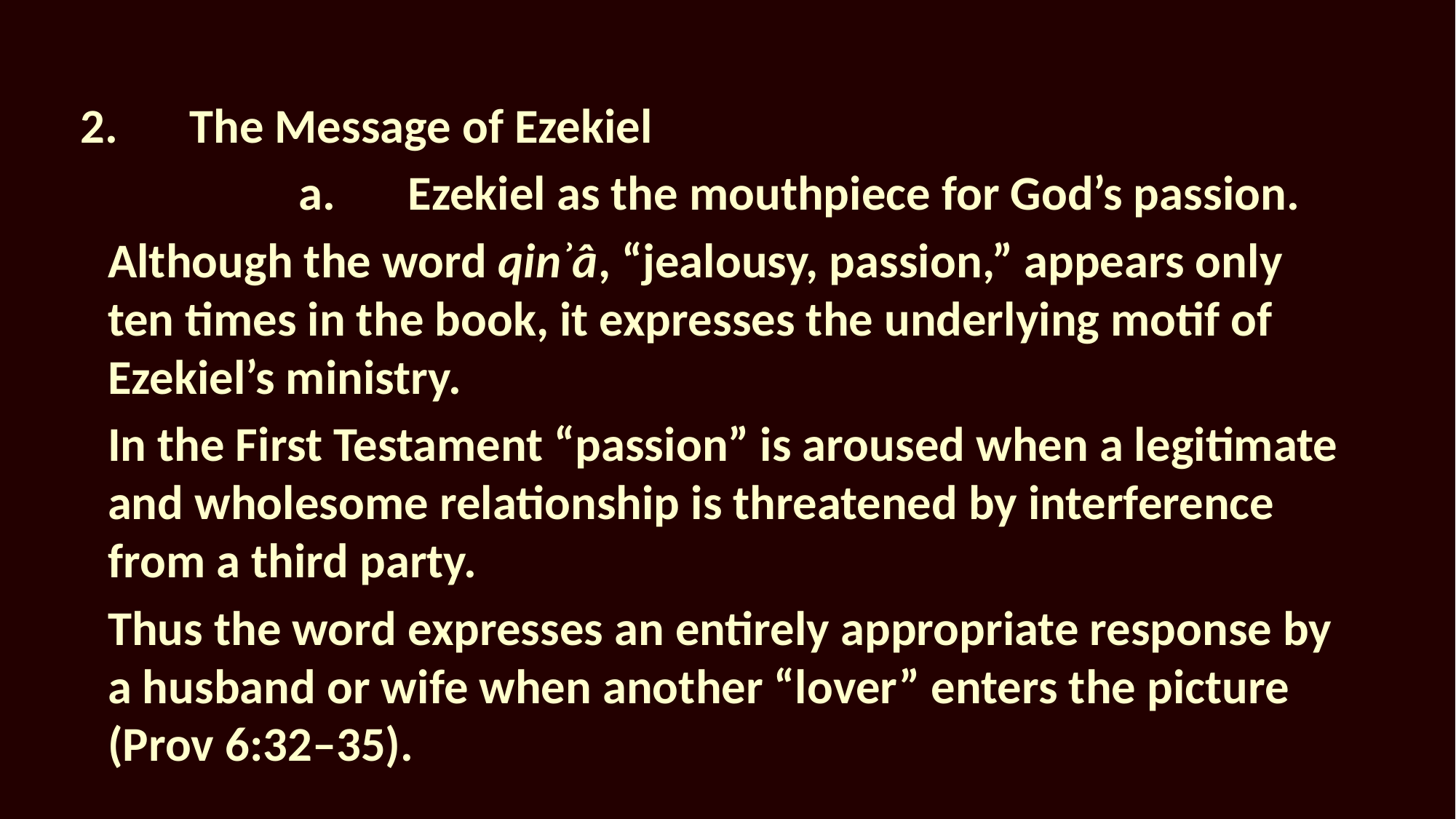

2.	The Message of Ezekiel
		a.	Ezekiel as the mouthpiece for God’s passion.
Although the word qinʾâ, “jealousy, passion,” appears only ten times in the book, it expresses the underlying motif of Ezekiel’s ministry.
In the First Testament “passion” is aroused when a legitimate and wholesome relationship is threatened by interference from a third party.
Thus the word expresses an entirely appropriate response by a husband or wife when another “lover” enters the picture (Prov 6:32–35).